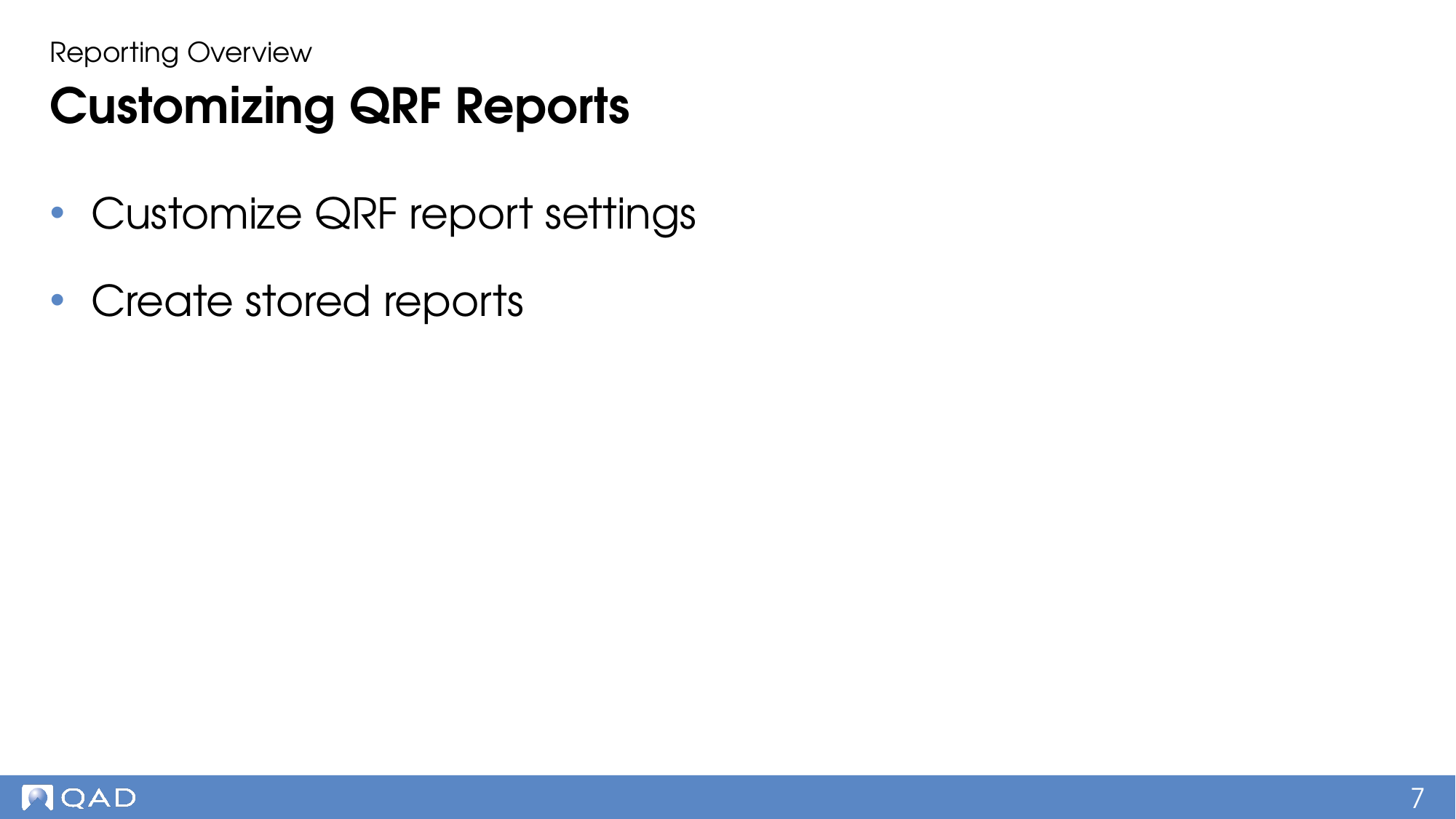

Reporting Overview
# Customizing QRF Reports
Customize QRF report settings
Create stored reports

7